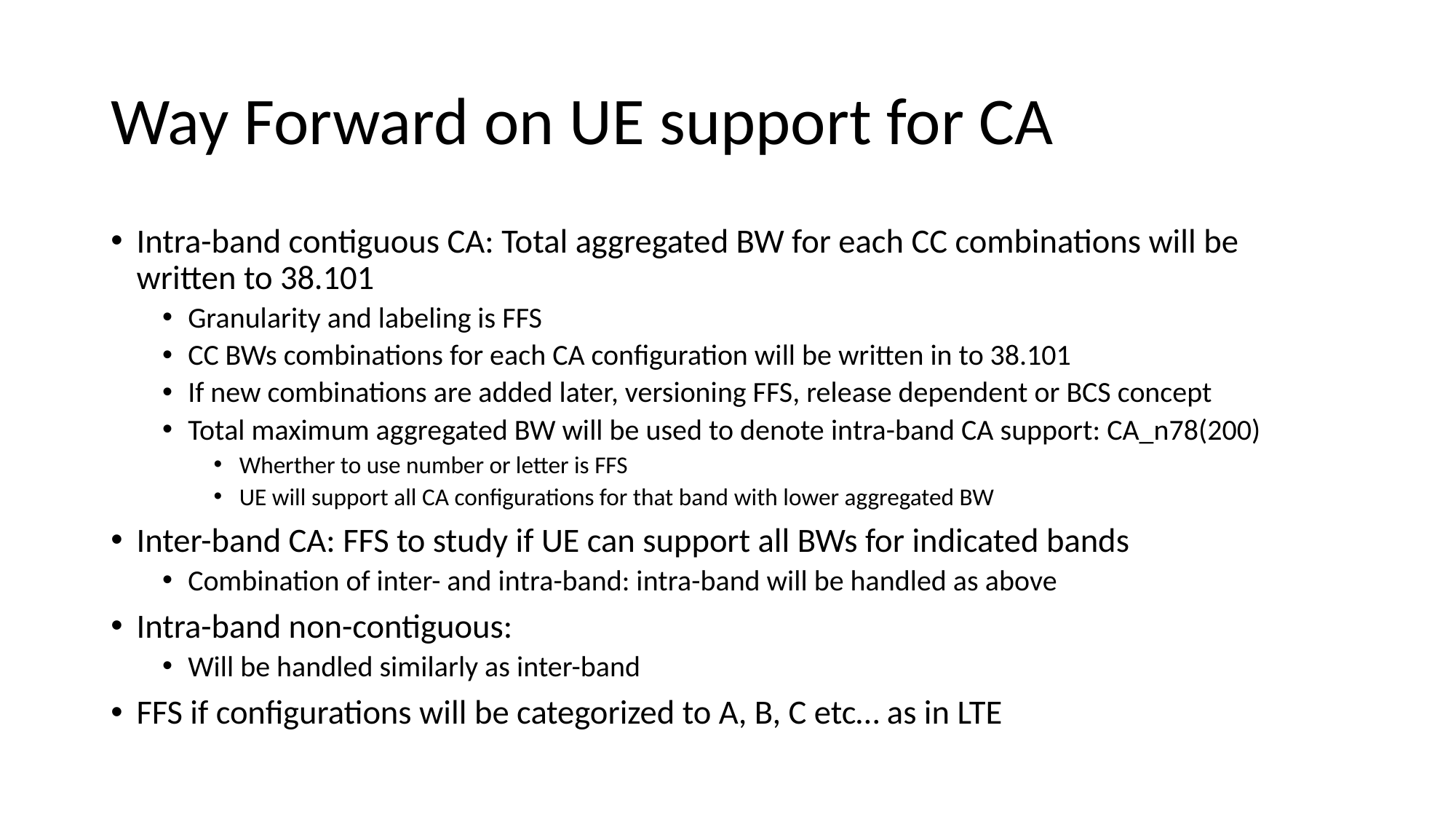

# Way Forward on UE support for CA
Intra-band contiguous CA: Total aggregated BW for each CC combinations will be written to 38.101
Granularity and labeling is FFS
CC BWs combinations for each CA configuration will be written in to 38.101
If new combinations are added later, versioning FFS, release dependent or BCS concept
Total maximum aggregated BW will be used to denote intra-band CA support: CA_n78(200)
Wherther to use number or letter is FFS
UE will support all CA configurations for that band with lower aggregated BW
Inter-band CA: FFS to study if UE can support all BWs for indicated bands
Combination of inter- and intra-band: intra-band will be handled as above
Intra-band non-contiguous:
Will be handled similarly as inter-band
FFS if configurations will be categorized to A, B, C etc… as in LTE